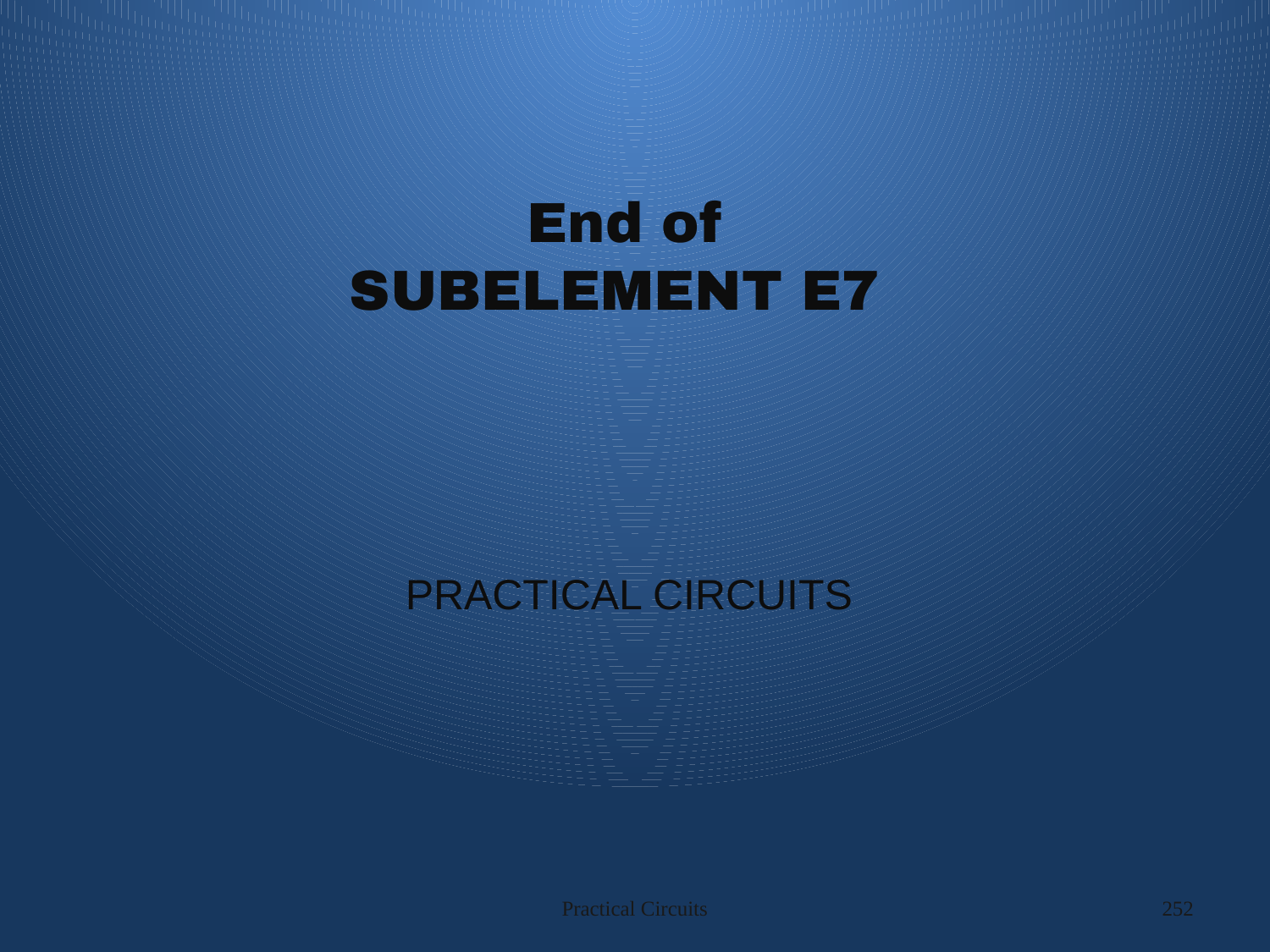

# End of SUBELEMENT E7
PRACTICAL CIRCUITS

Practical Circuits
252